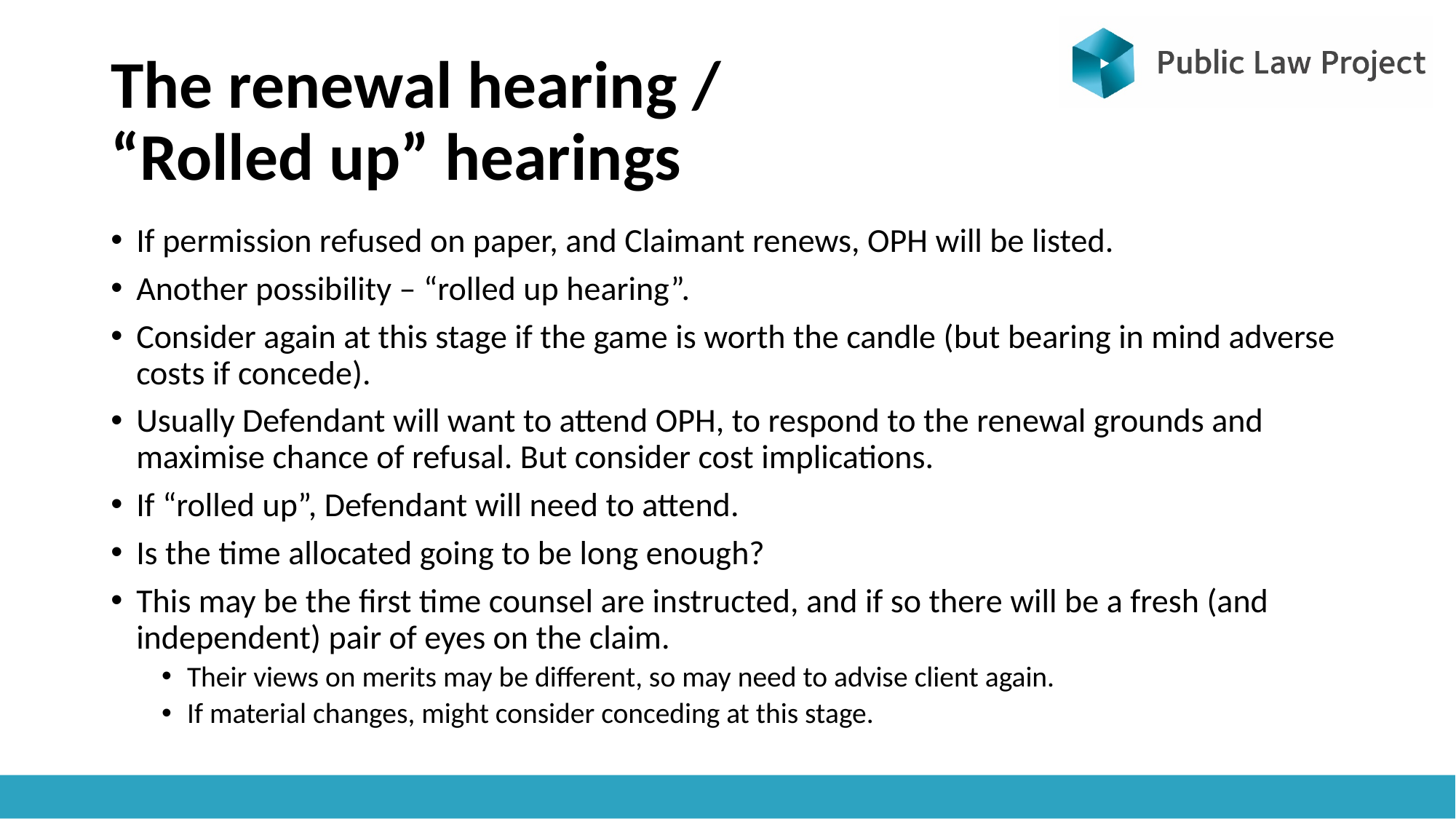

# The renewal hearing / “Rolled up” hearings
If permission refused on paper, and Claimant renews, OPH will be listed.
Another possibility – “rolled up hearing”.
Consider again at this stage if the game is worth the candle (but bearing in mind adverse costs if concede).
Usually Defendant will want to attend OPH, to respond to the renewal grounds and maximise chance of refusal. But consider cost implications.
If “rolled up”, Defendant will need to attend.
Is the time allocated going to be long enough?
This may be the first time counsel are instructed, and if so there will be a fresh (and independent) pair of eyes on the claim.
Their views on merits may be different, so may need to advise client again.
If material changes, might consider conceding at this stage.